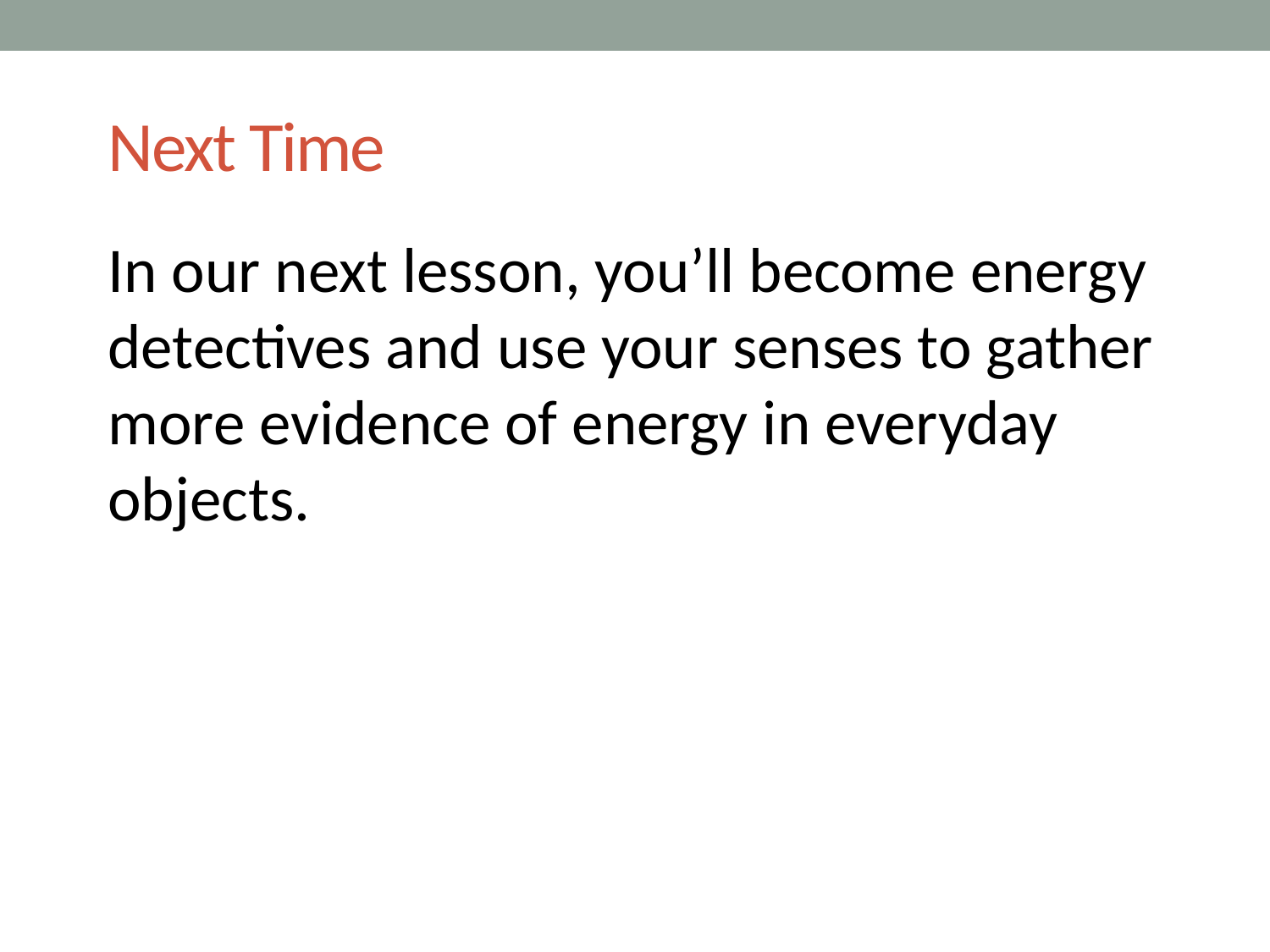

# Next Time
In our next lesson, you’ll become energy detectives and use your senses to gather more evidence of energy in everyday objects.